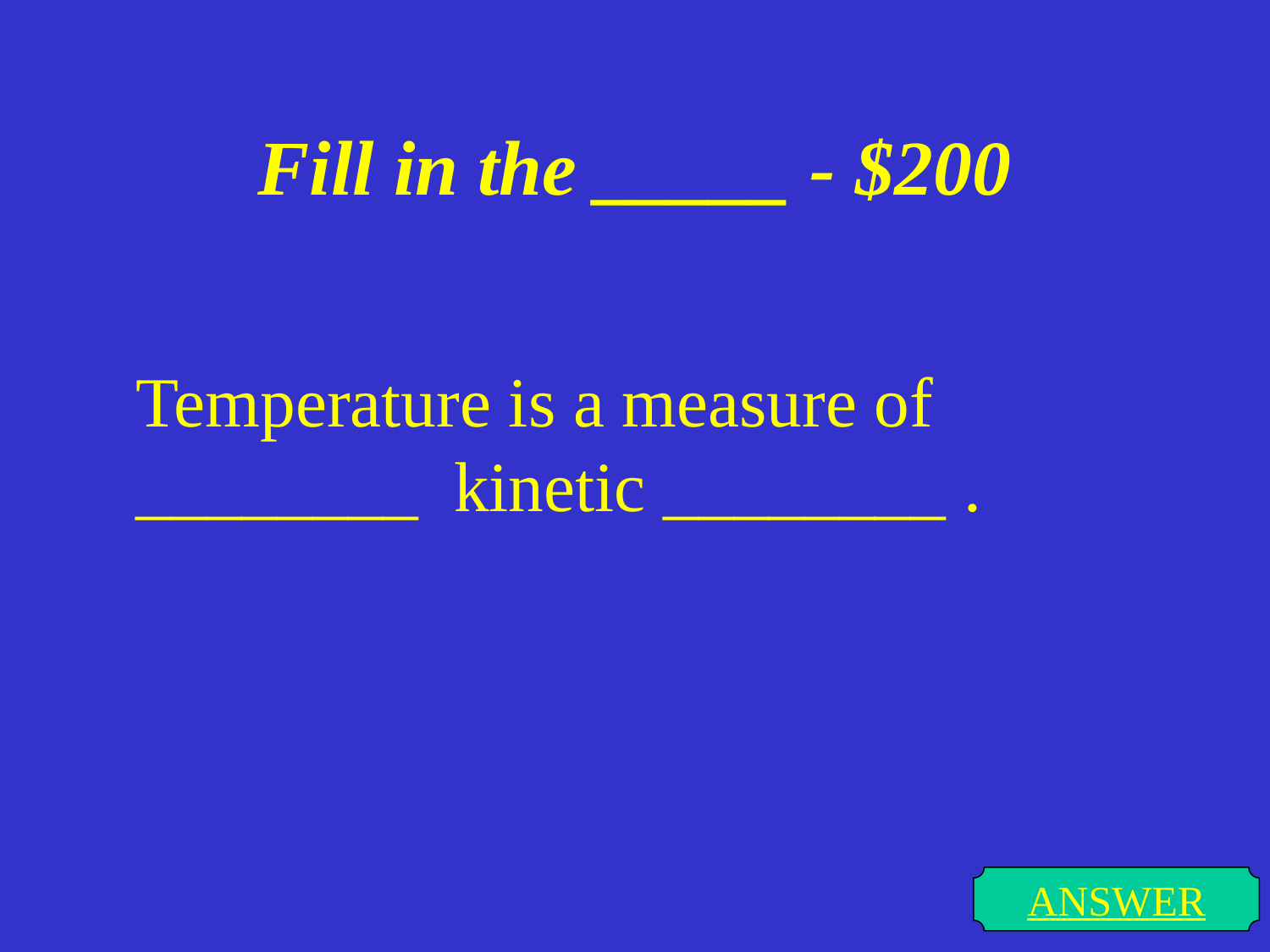

# Fill in the _____ - $200
Temperature is a measure of ________  kinetic ________ .

ANSWER